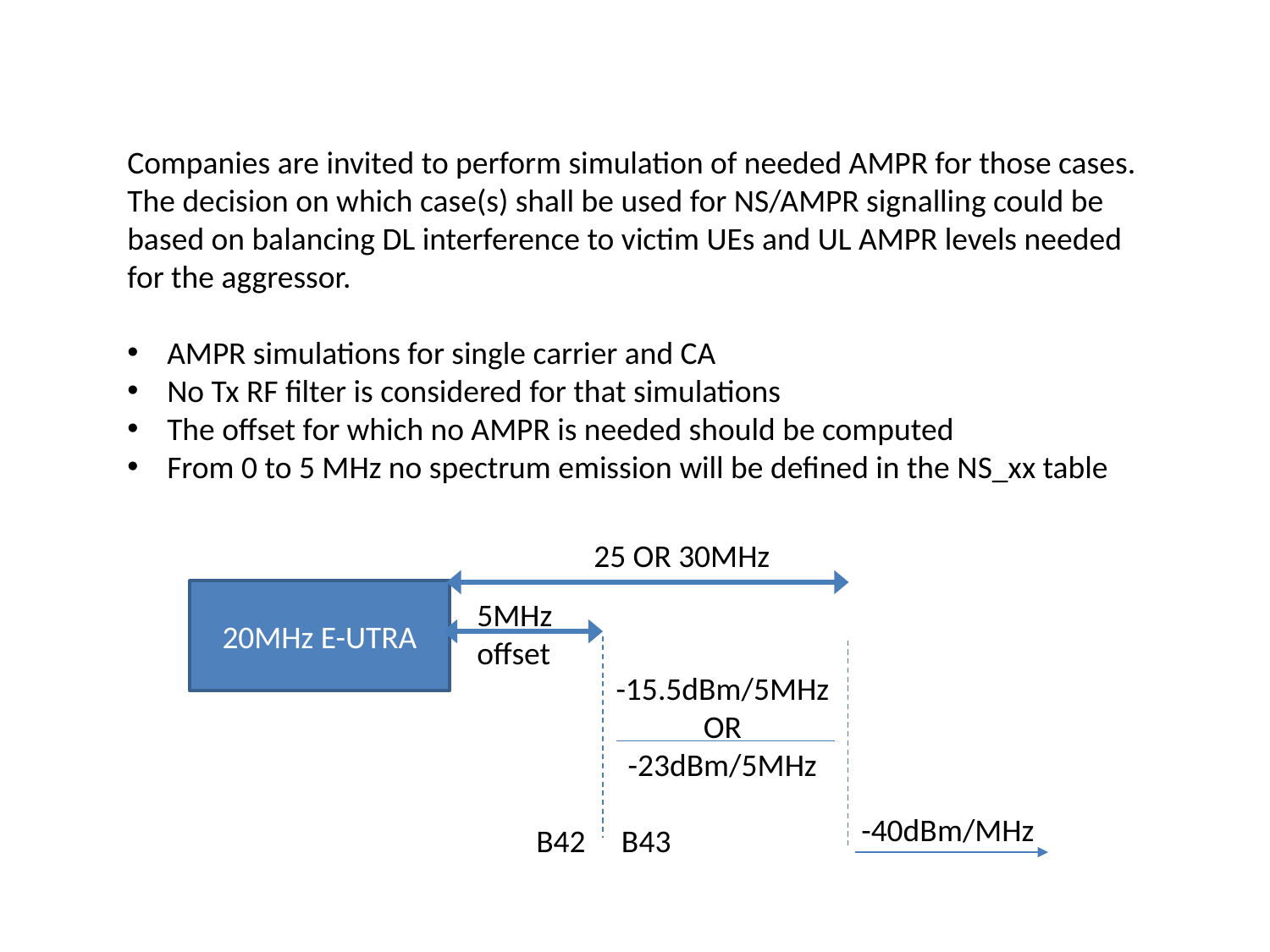

Companies are invited to perform simulation of needed AMPR for those cases. The decision on which case(s) shall be used for NS/AMPR signalling could be based on balancing DL interference to victim UEs and UL AMPR levels needed for the aggressor.

AMPR simulations for single carrier and CA
No Tx RF filter is considered for that simulations
The offset for which no AMPR is needed should be computed
From 0 to 5 MHz no spectrum emission will be defined in the NS_xx table
25 OR 30MHz
20MHz E-UTRA
5MHz
offset
-15.5dBm/5MHz
OR
-23dBm/5MHz
-40dBm/MHz
B42     B43